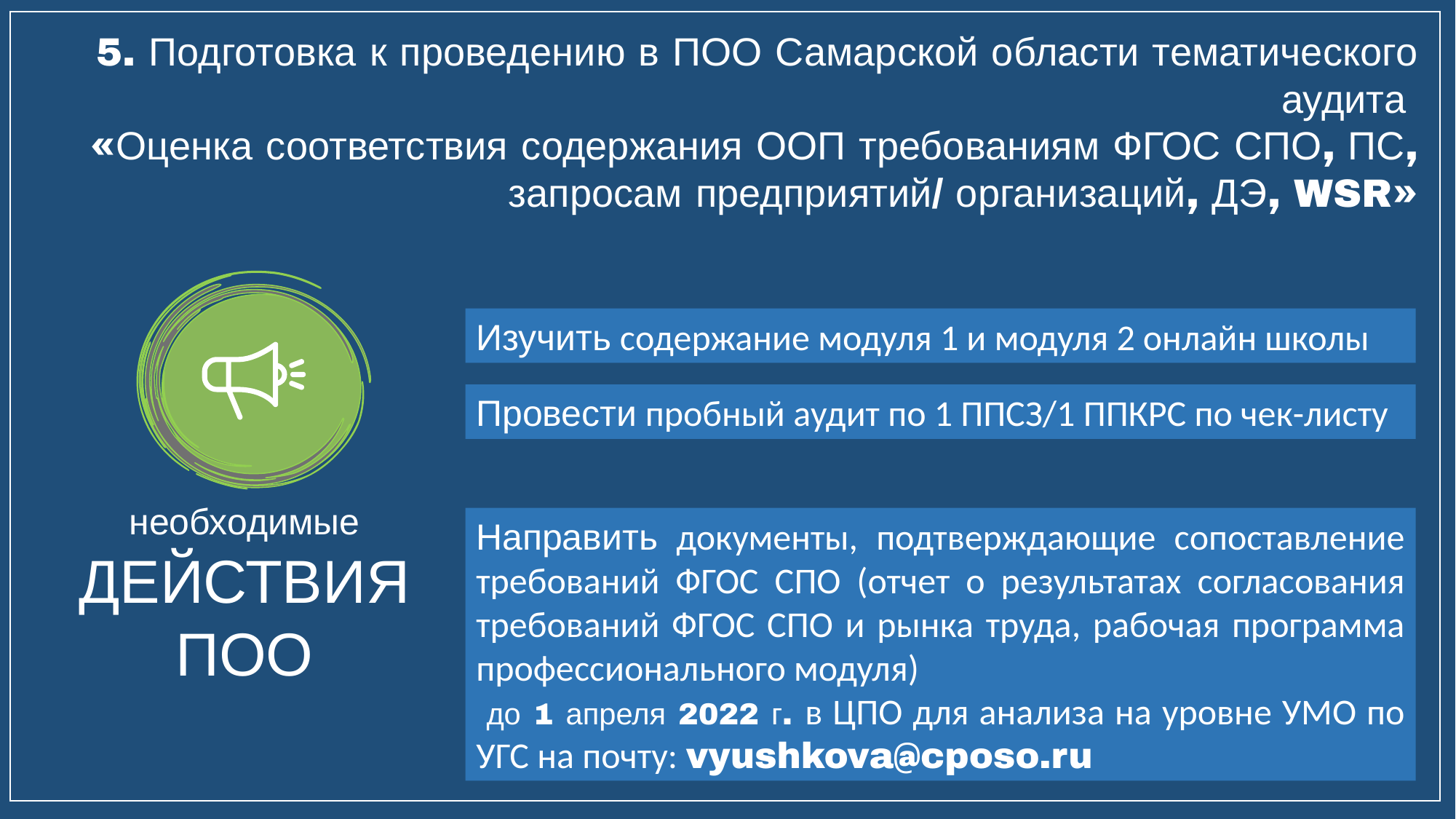

5. Подготовка к проведению в ПОО Самарской области тематического аудита
«Оценка соответствия содержания ООП требованиям ФГОС СПО, ПС, запросам предприятий/ организаций, ДЭ, WSR»

Изучить содержание модуля 1 и модуля 2 онлайн школы

Провести пробный аудит по 1 ППСЗ/1 ППКРС по чек-листу
необходимые
ДЕЙСТВИЯ
ПОО
Направить документы, подтверждающие сопоставление требований ФГОС СПО (отчет о результатах согласования требований ФГОС СПО и рынка труда, рабочая программа профессионального модуля)
 до 1 апреля 2022 г. в ЦПО для анализа на уровне УМО по УГС на почту: vyushkova@cposo.ru